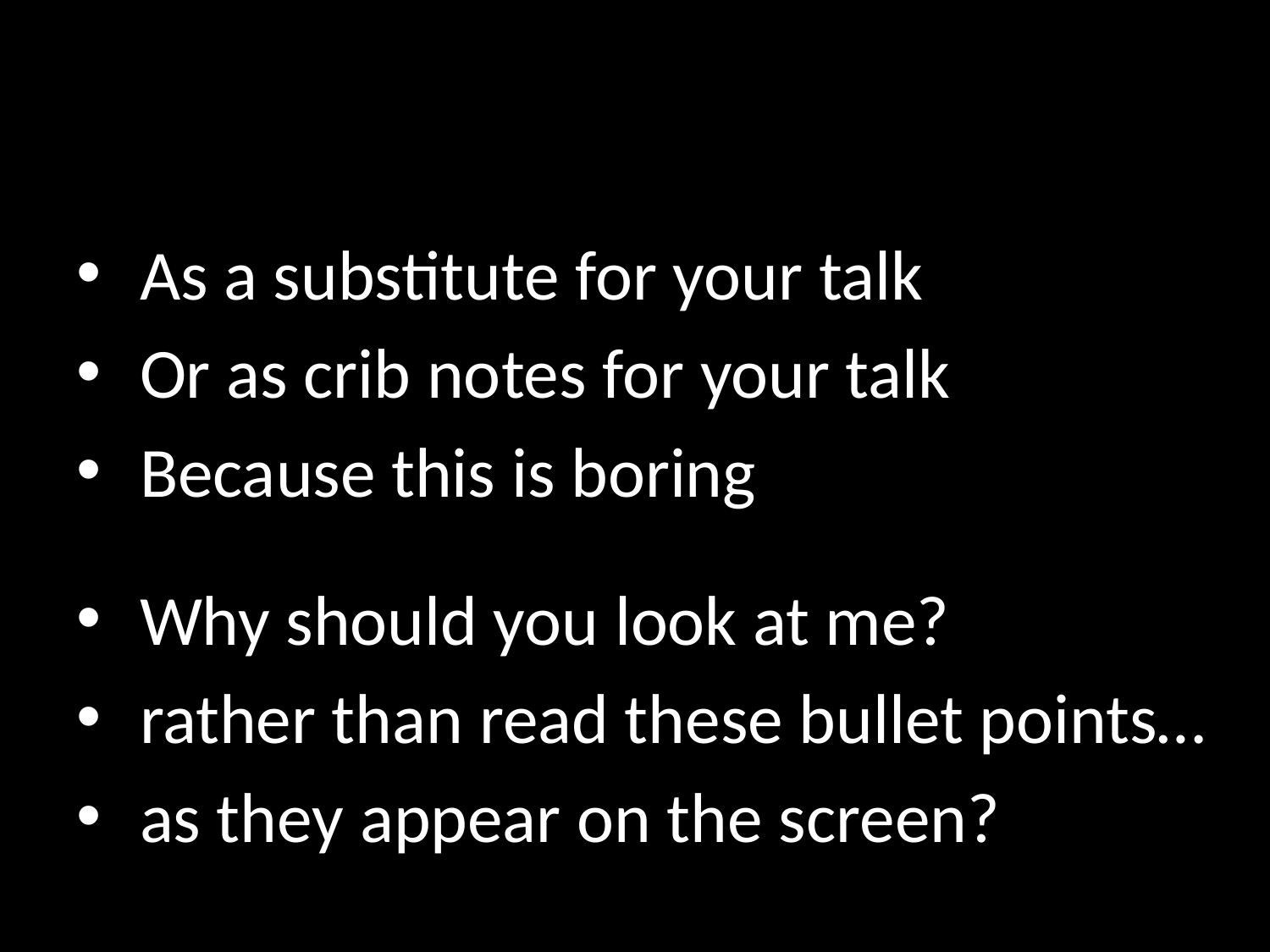

As a substitute for your talk
 Or as crib notes for your talk
 Because this is boring

 Why should you look at me?
 rather than read these bullet points…
 as they appear on the screen?